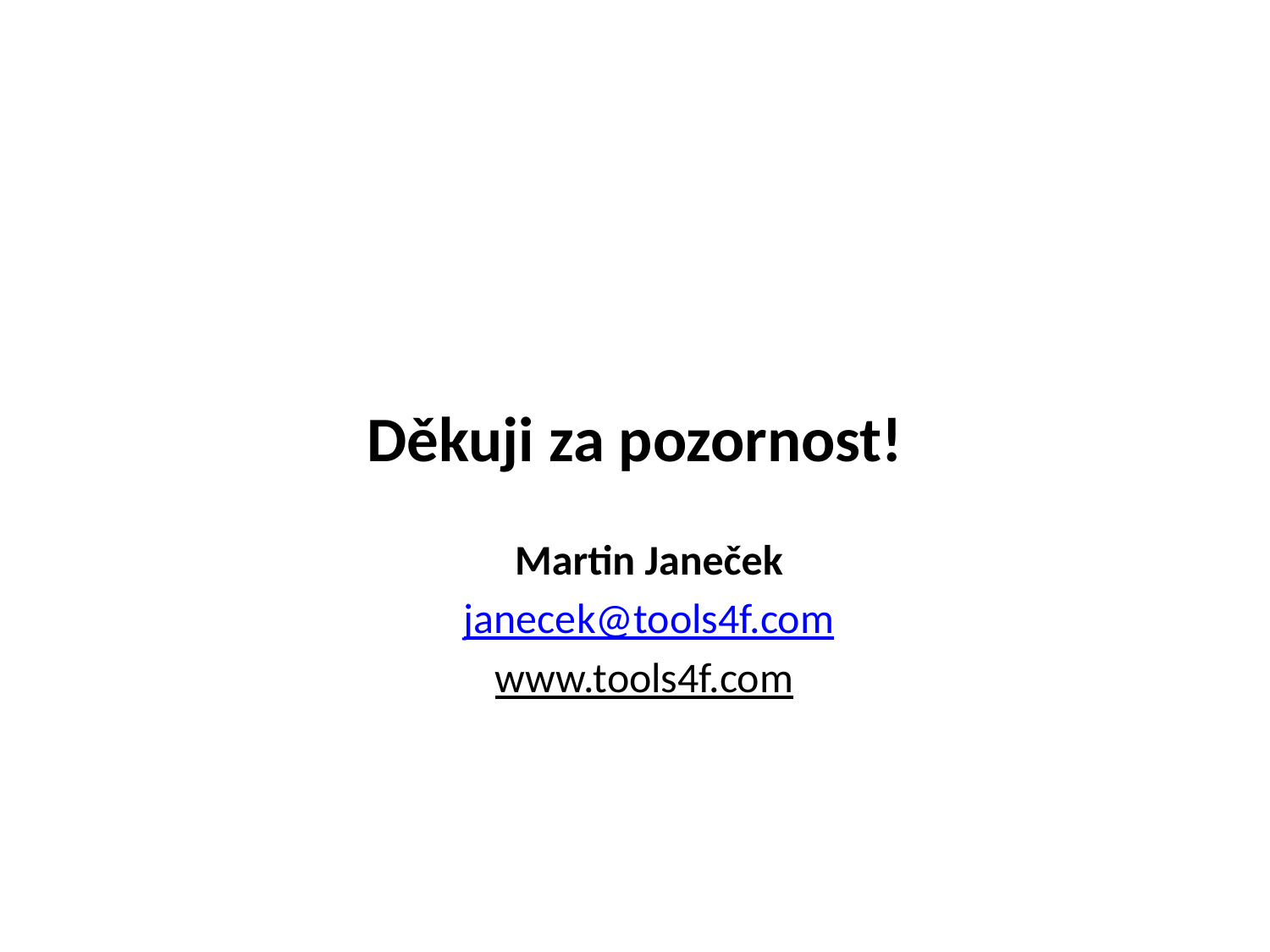

# Děkuji za pozornost!
Martin Janeček
janecek@tools4f.com
www.tools4f.com